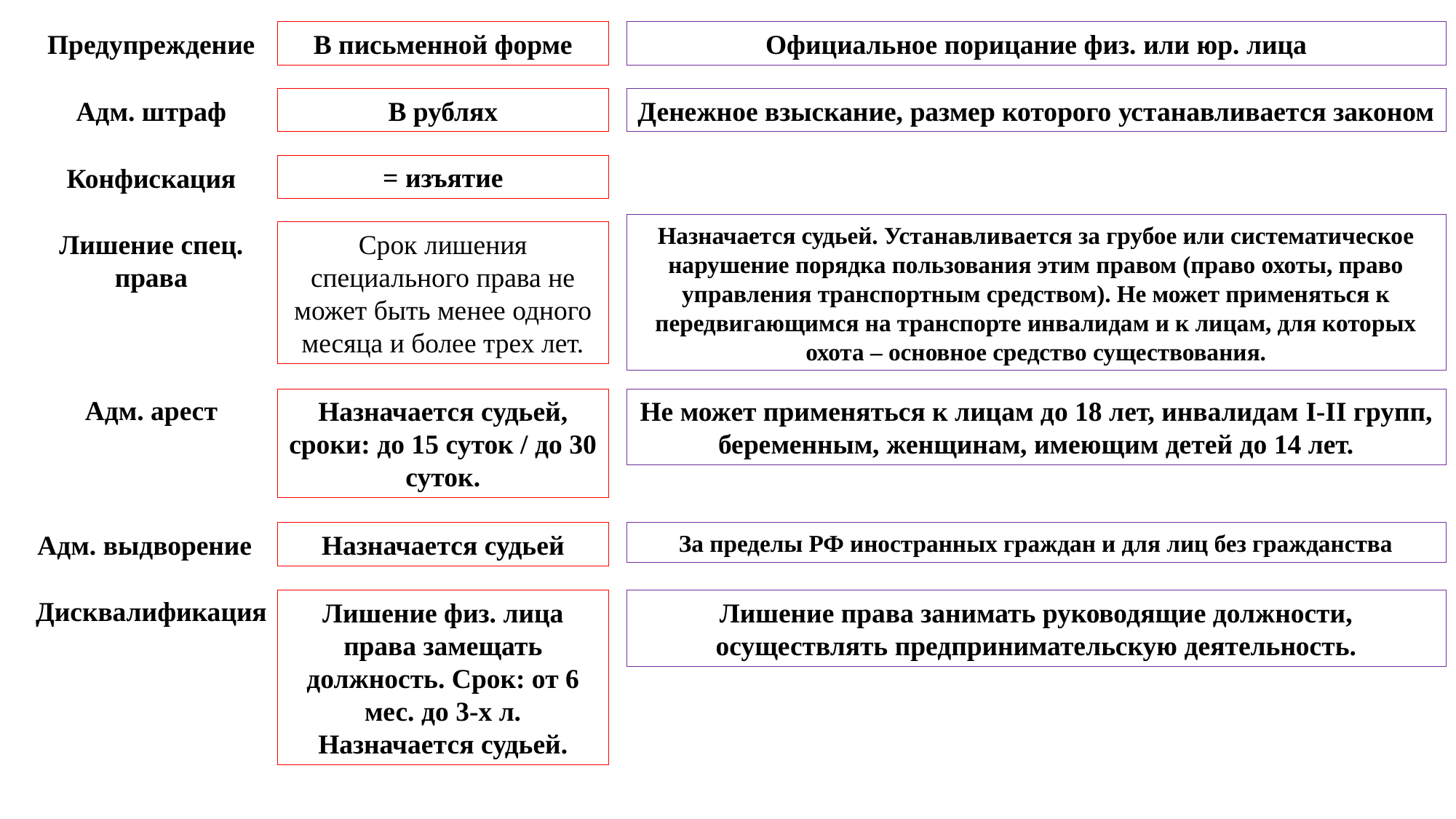

Предупреждение
В письменной форме
Официальное порицание физ. или юр. лица
Адм. штраф
В рублях
Денежное взыскание, размер которого устанавливается законом
= изъятие
Конфискация
Назначается судьей. Устанавливается за грубое или систематическое нарушение порядка пользования этим правом (право охоты, право управления транспортным средством). Не может применяться к передвигающимся на транспорте инвалидам и к лицам, для которых охота – основное средство существования.
Срок лишения специального права не может быть менее одного месяца и более трех лет.
Лишение спец. права
Адм. арест
Назначается судьей, сроки: до 15 суток / до 30 суток.
Не может применяться к лицам до 18 лет, инвалидам I-II групп, беременным, женщинам, имеющим детей до 14 лет.
Адм. выдворение
Назначается судьей
За пределы РФ иностранных граждан и для лиц без гражданства
Дисквалификация
Лишение физ. лица права замещать должность. Срок: от 6 мес. до 3-х л.
Назначается судьей.
Лишение права занимать руководящие должности, осуществлять предпринимательскую деятельность.